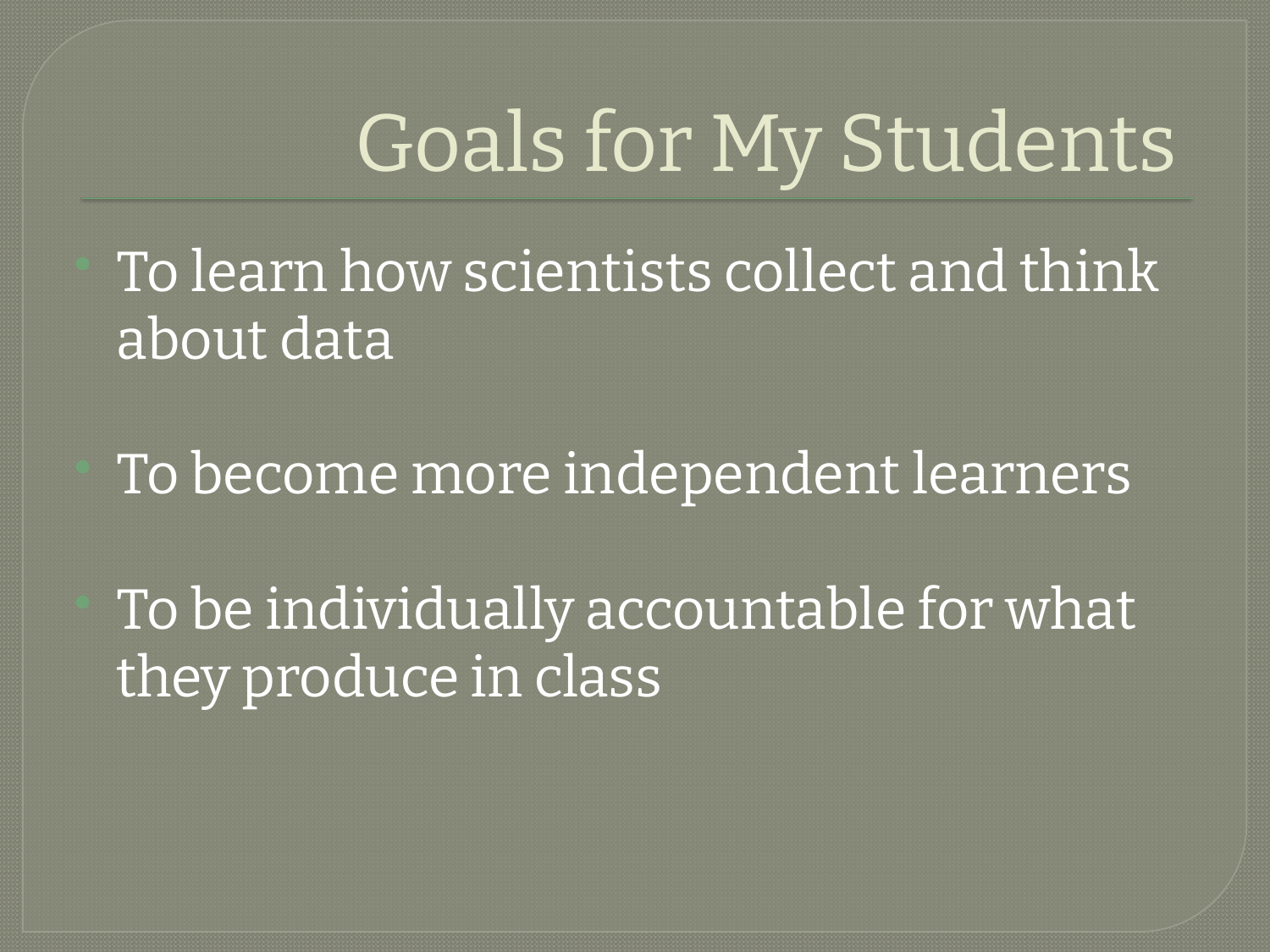

# Goals for My Students
To learn how scientists collect and think about data

To become more independent learners

To be individually accountable for what they produce in class